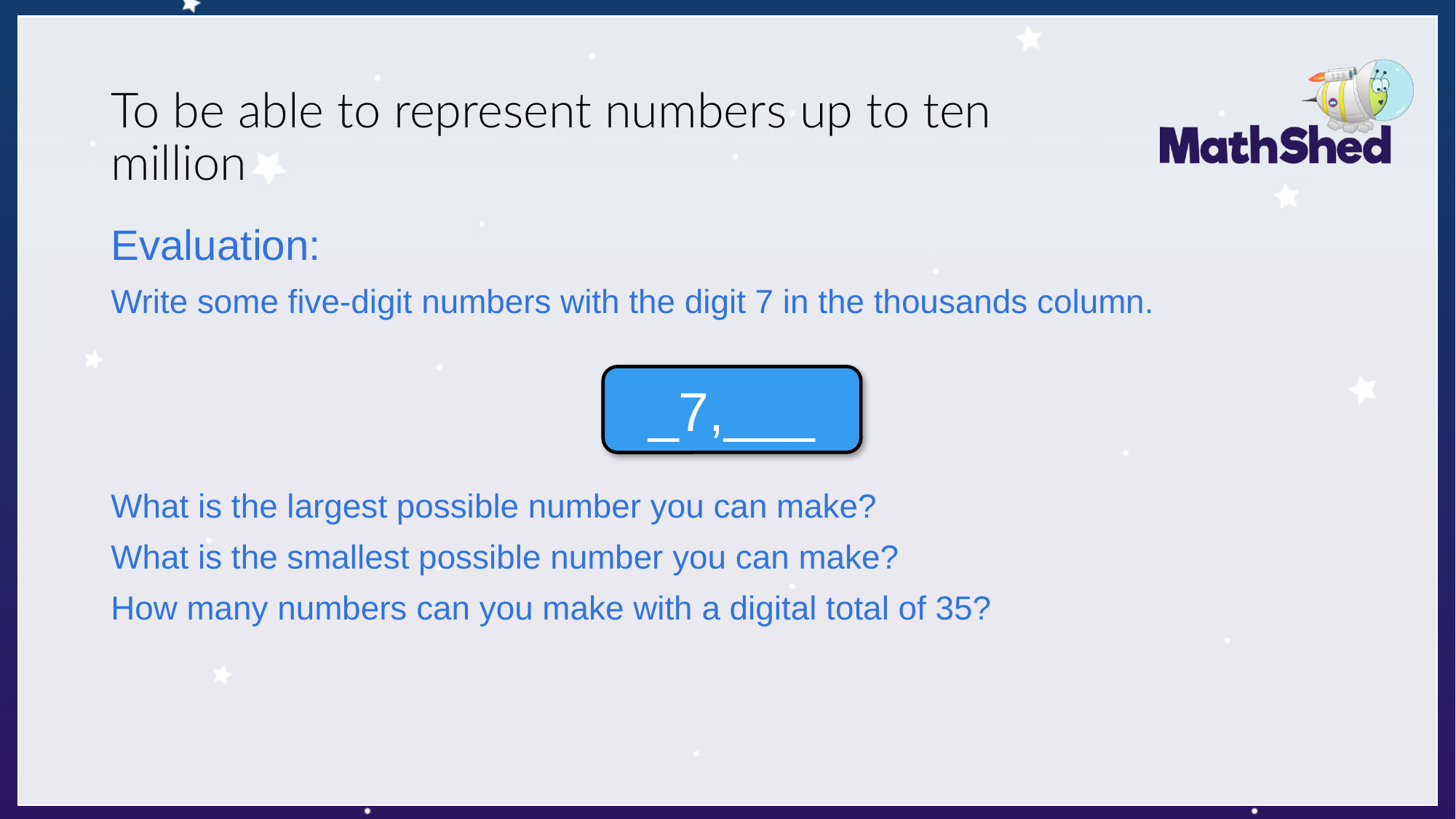

# To be able to represent numbers up to ten million
Evaluation:
Write some five-digit numbers with the digit 7 in the thousands column.

What is the largest possible number you can make?
What is the smallest possible number you can make?
How many numbers can you make with a digital total of 35?

_7,___